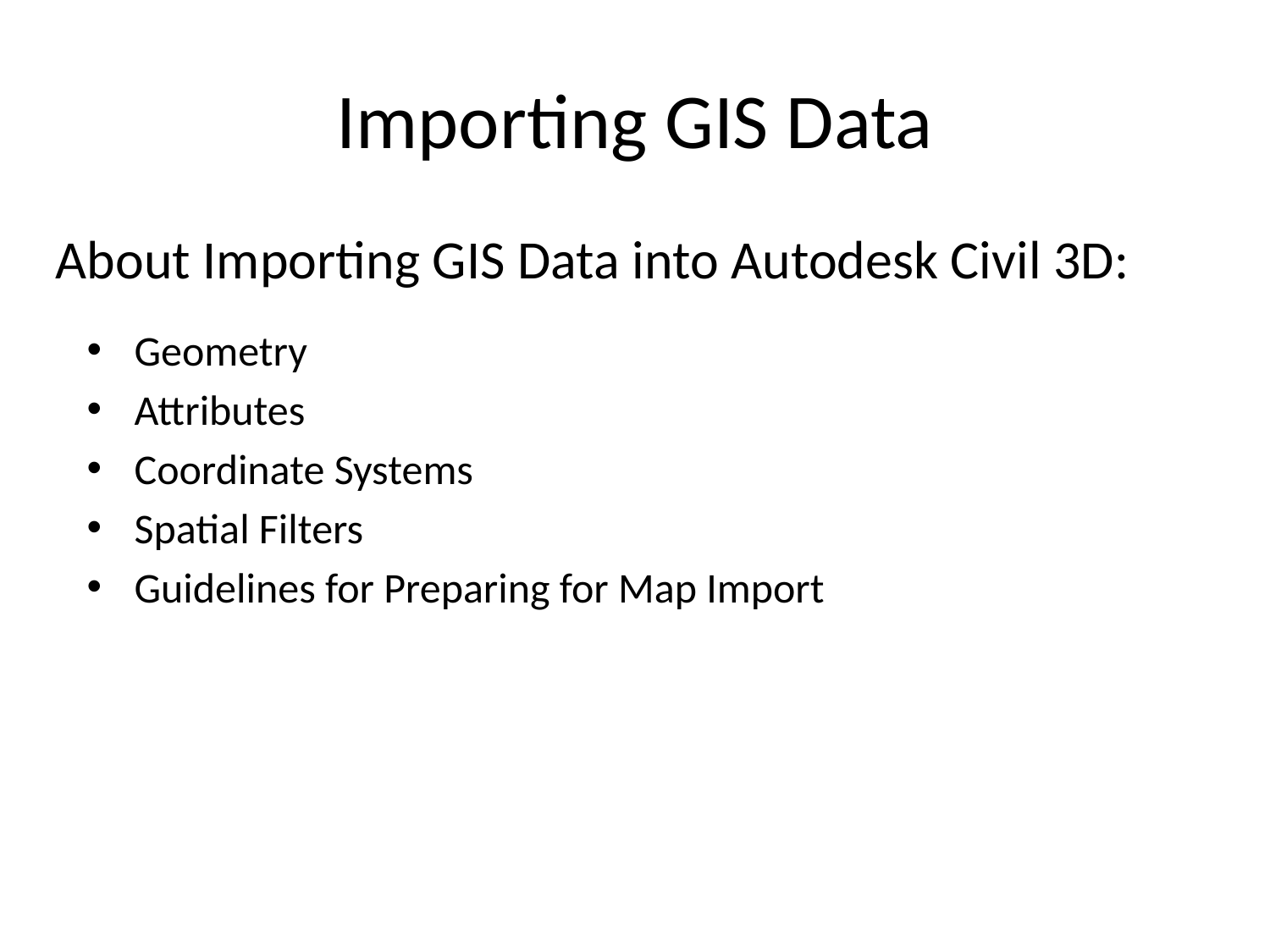

# Importing GIS Data
About Importing GIS Data into Autodesk Civil 3D:
Geometry
Attributes
Coordinate Systems
Spatial Filters
Guidelines for Preparing for Map Import